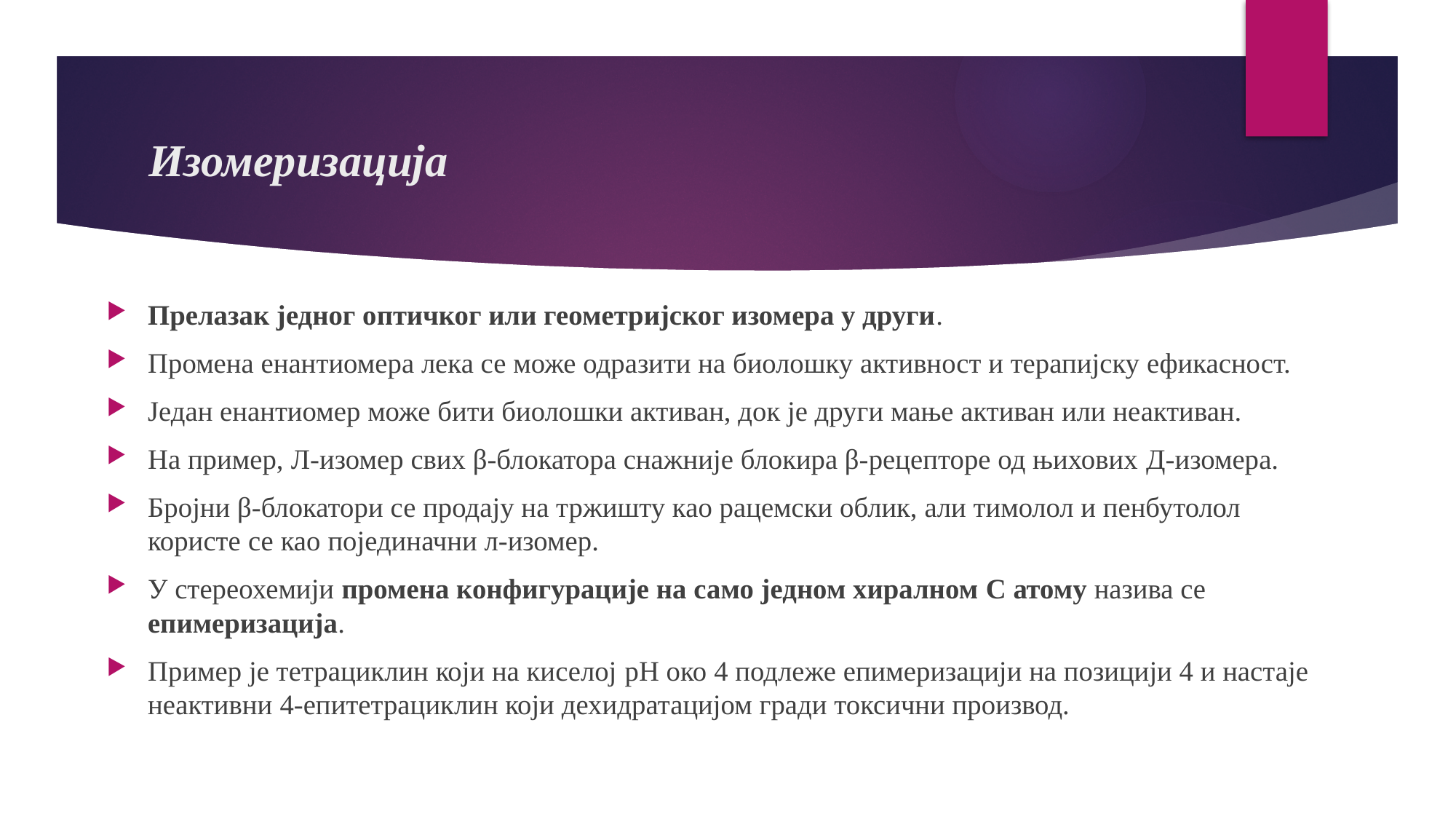

# Изомеризација
Прелазак једног оптичког или геометријског изомера у други.
Промена енантиомера лека се може одразити на биолошку активност и терапијску ефикасност.
Један енантиомер може бити биолошки активан, док је други мање активан или неактиван.
На пример, Л-изомер свих β-блокатора снажније блокира β-рецепторе од њихових Д-изомера.
Бројни β-блокатори се продају на тржишту као рацемски облик, али тимолол и пенбутолол користе се као појединачни л-изомер.
У стереохемији промена конфигурације на само једном хиралном C атому назива се епимеризација.
Пример је тетрациклин који на киселој pH око 4 подлеже епимеризацији на позицији 4 и настаје неактивни 4-епитетрациклин који дехидратацијом гради токсични производ.